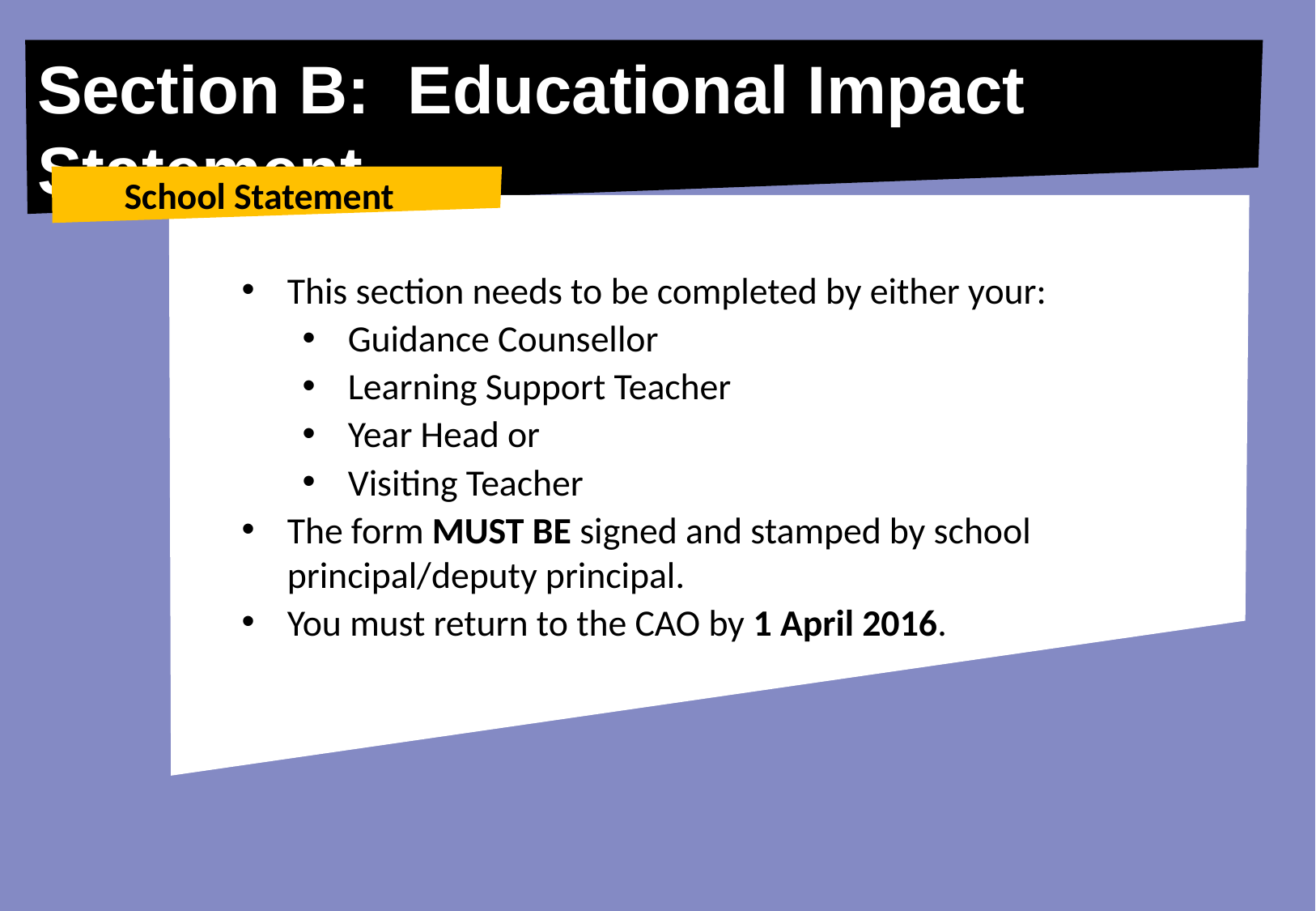

Section B:  Educational Impact Statement
School Statement

This section needs to be completed by either your:
Guidance Counsellor
Learning Support Teacher
Year Head or
Visiting Teacher
The form MUST BE signed and stamped by school principal/deputy principal.
You must return to the CAO by 1 April 2016.